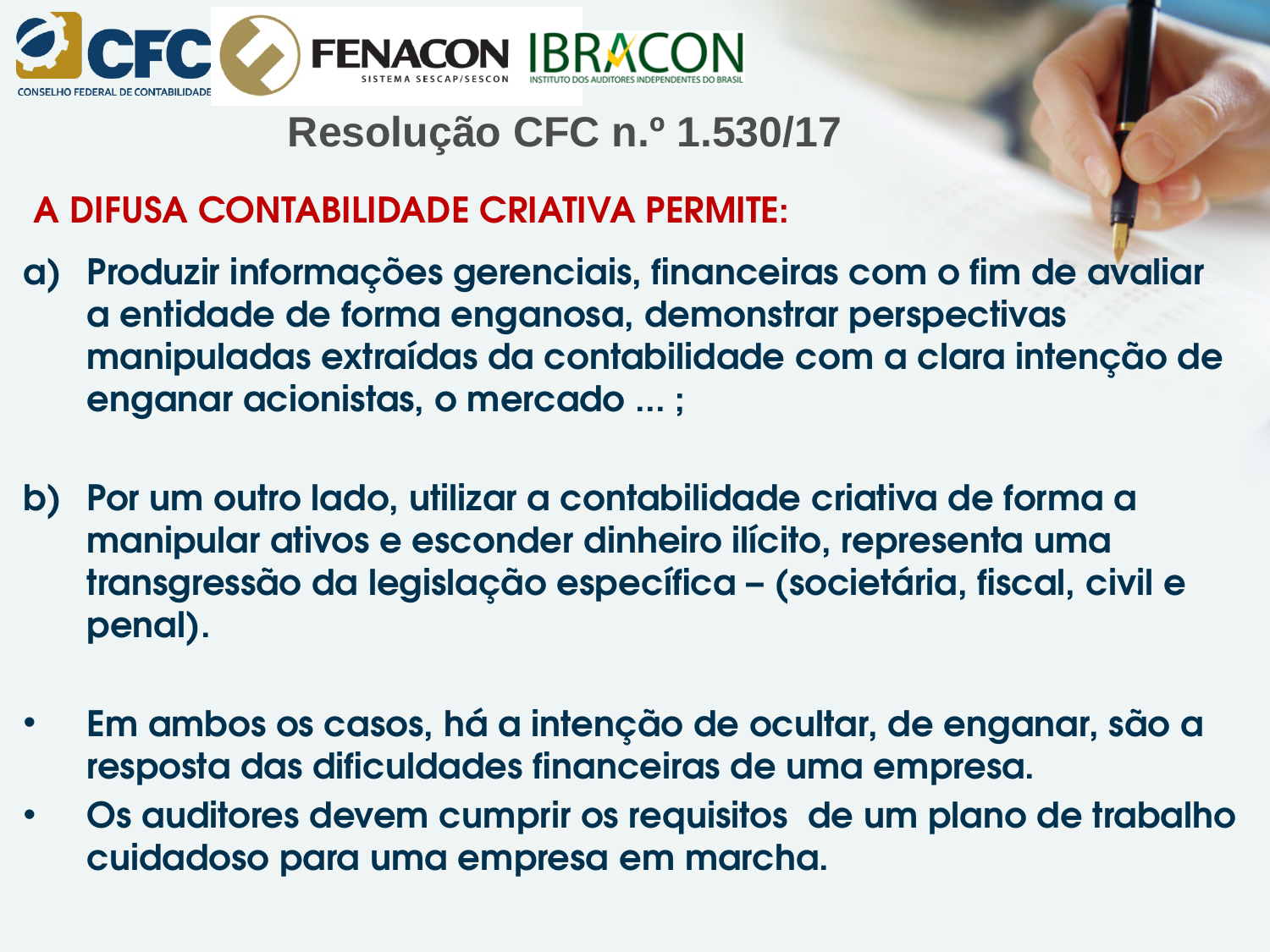

# Resolução CFC n.º 1.530/17
A DIFUSA CONTABILIDADE CRIATIVA PERMITE:
Produzir informações gerenciais, financeiras com o fim de avaliar a entidade de forma enganosa, demonstrar perspectivas manipuladas extraídas da contabilidade com a clara intenção de enganar acionistas, o mercado ... ;

Por um outro lado, utilizar a contabilidade criativa de forma a manipular ativos e esconder dinheiro ilícito, representa uma transgressão da legislação específica – (societária, fiscal, civil e penal).

Em ambos os casos, há a intenção de ocultar, de enganar, são a resposta das dificuldades financeiras de uma empresa.
Os auditores devem cumprir os requisitos  de um plano de trabalho cuidadoso para uma empresa em marcha.